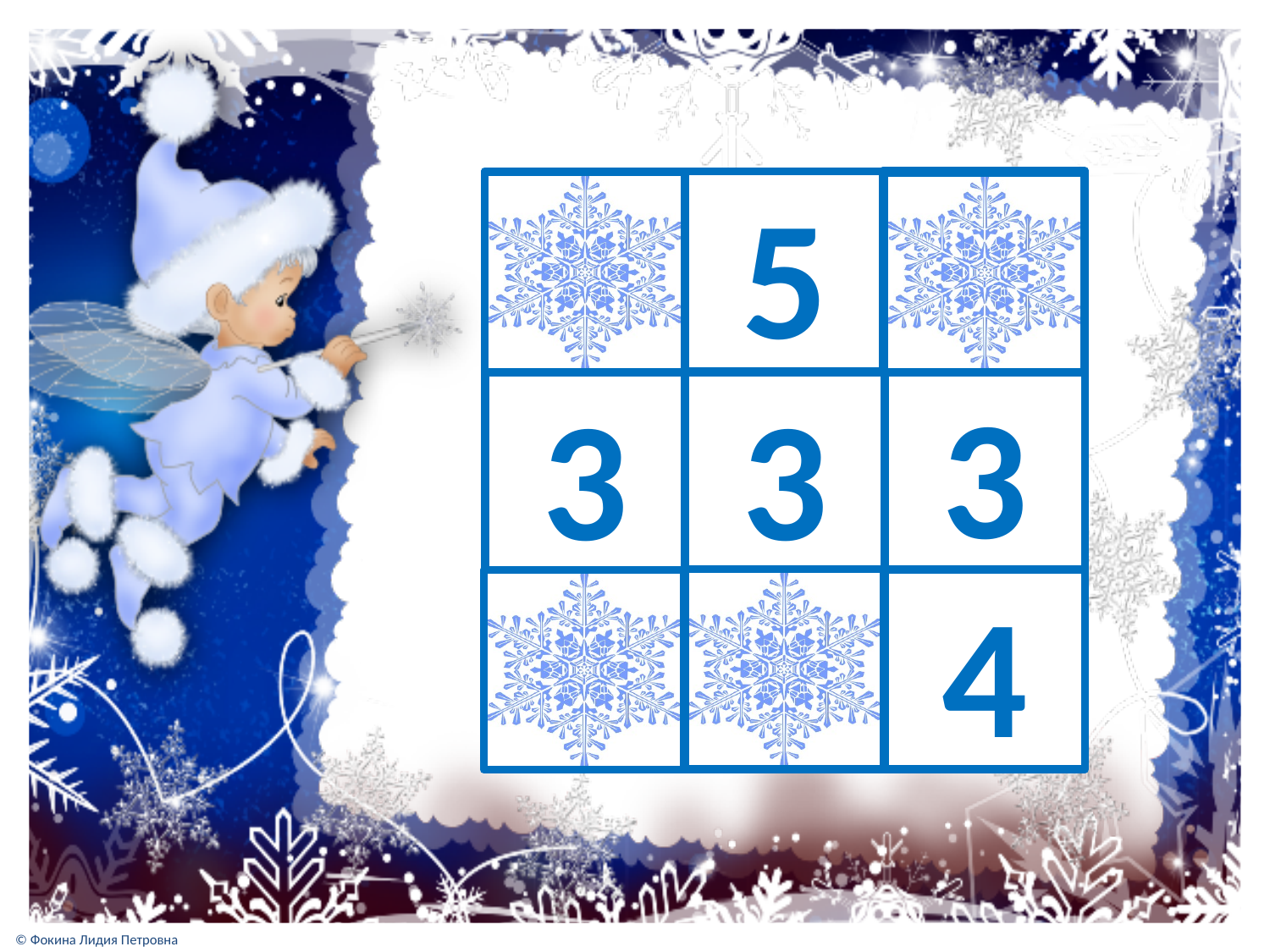

2

2
5

3
3
3

4

4

1